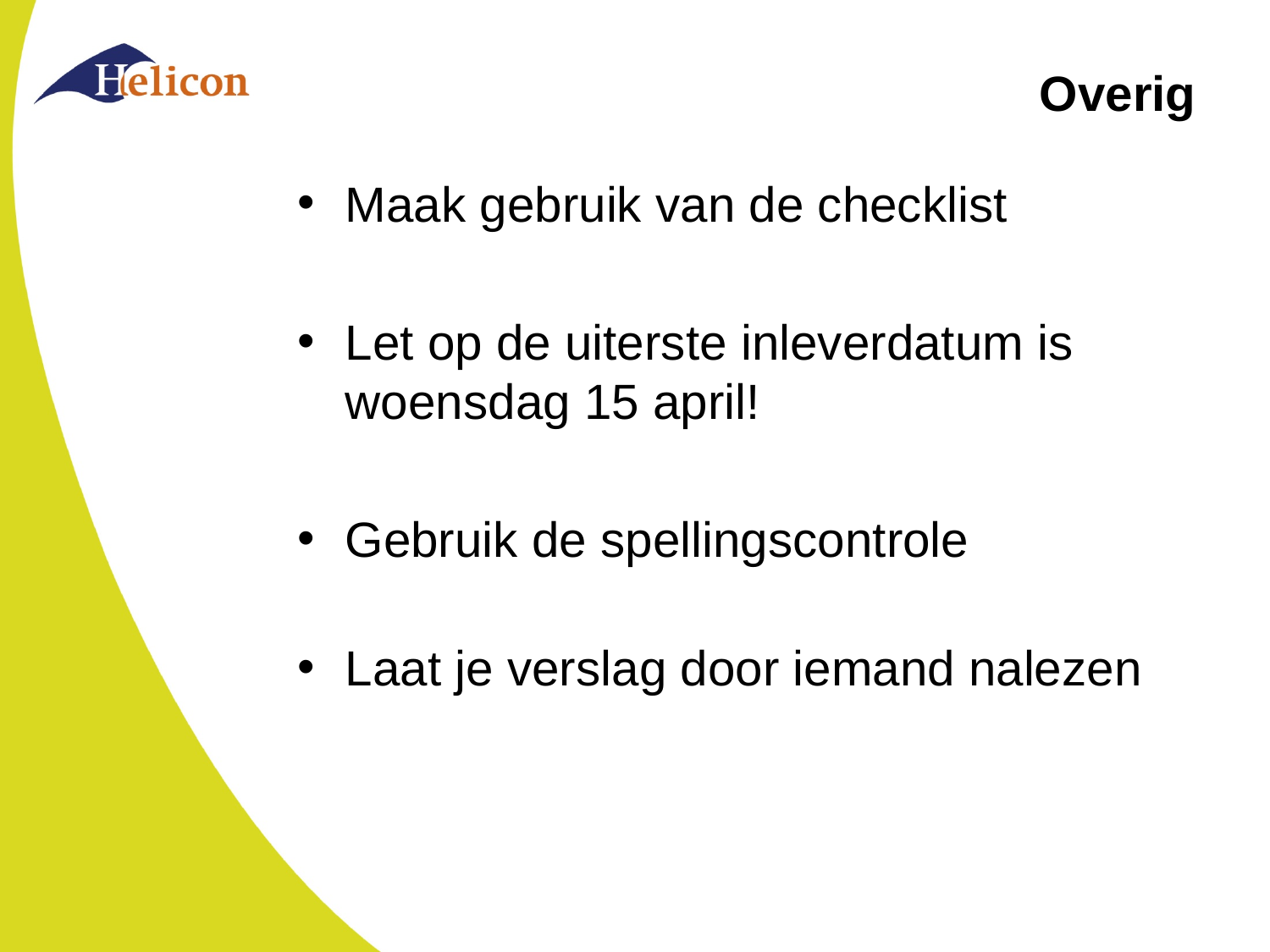

# Overig
Maak gebruik van de checklist

Let op de uiterste inleverdatum is woensdag 15 april!

Gebruik de spellingscontrole
Laat je verslag door iemand nalezen